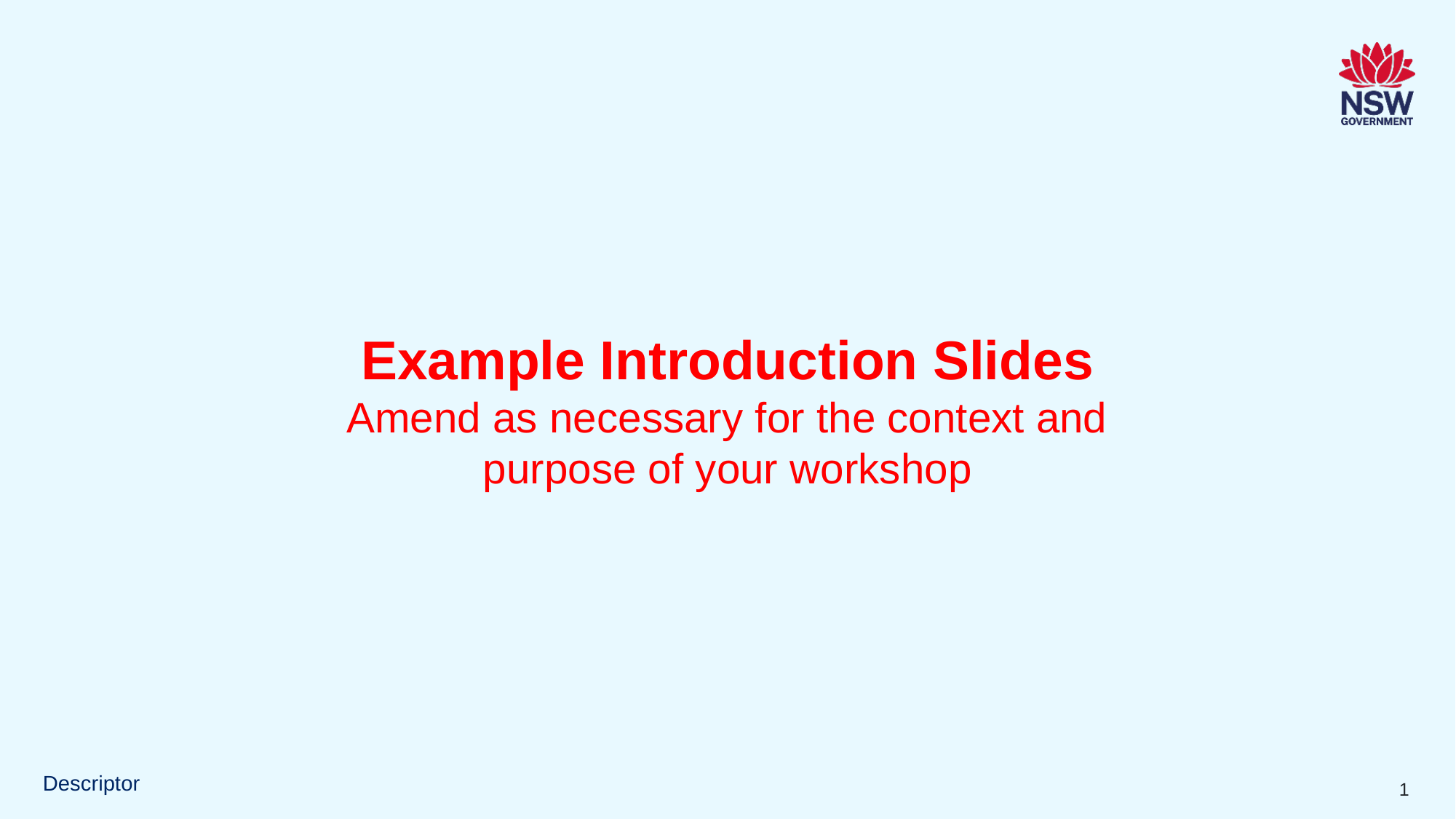

Example Introduction Slides
Amend as necessary for the context and purpose of your workshop
Descriptor
1